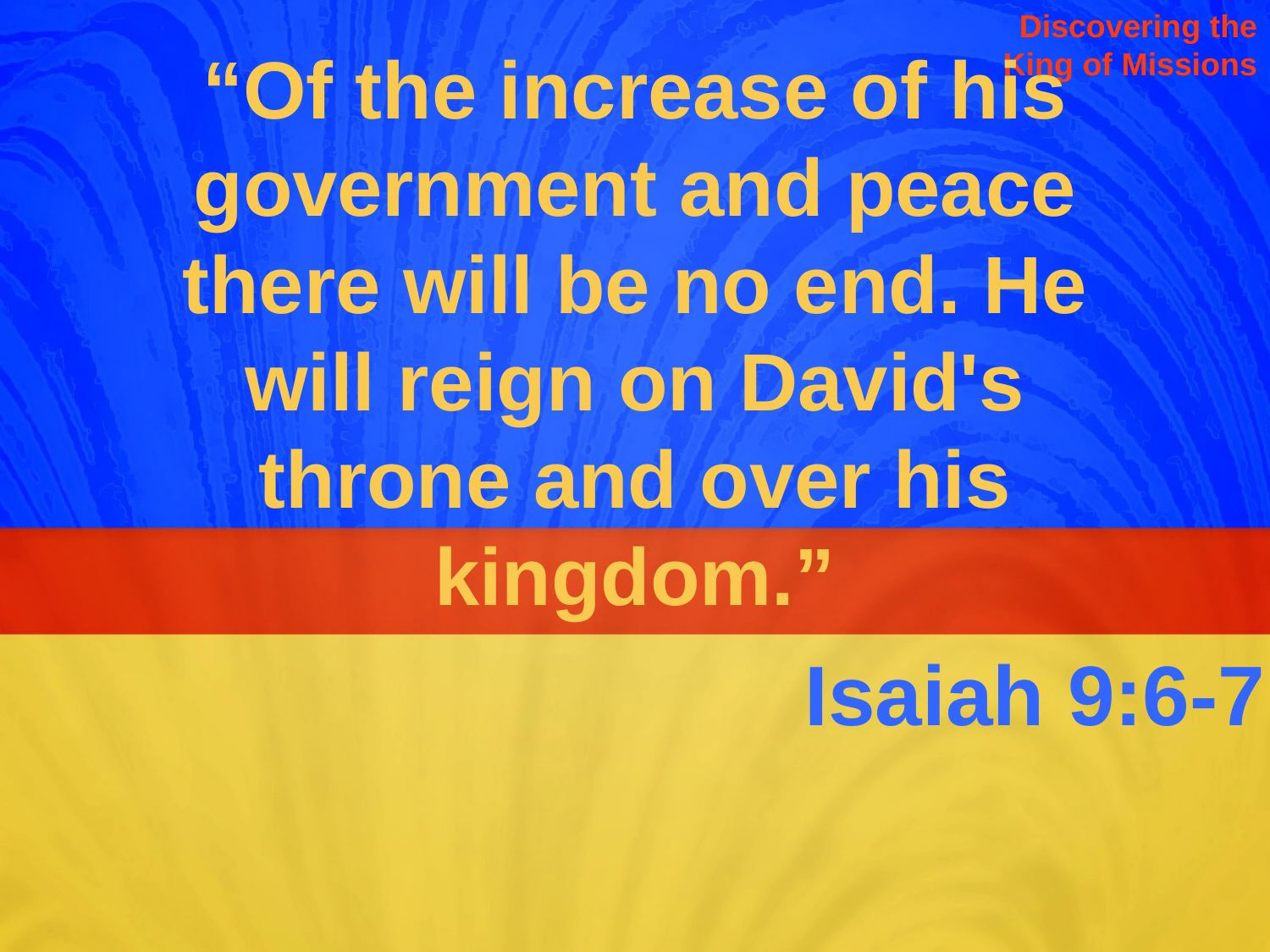

Discovering the King of Missions
“Of the increase of his government and peace there will be no end. He will reign on David's throne and over his kingdom.”
Isaiah 9:6-7